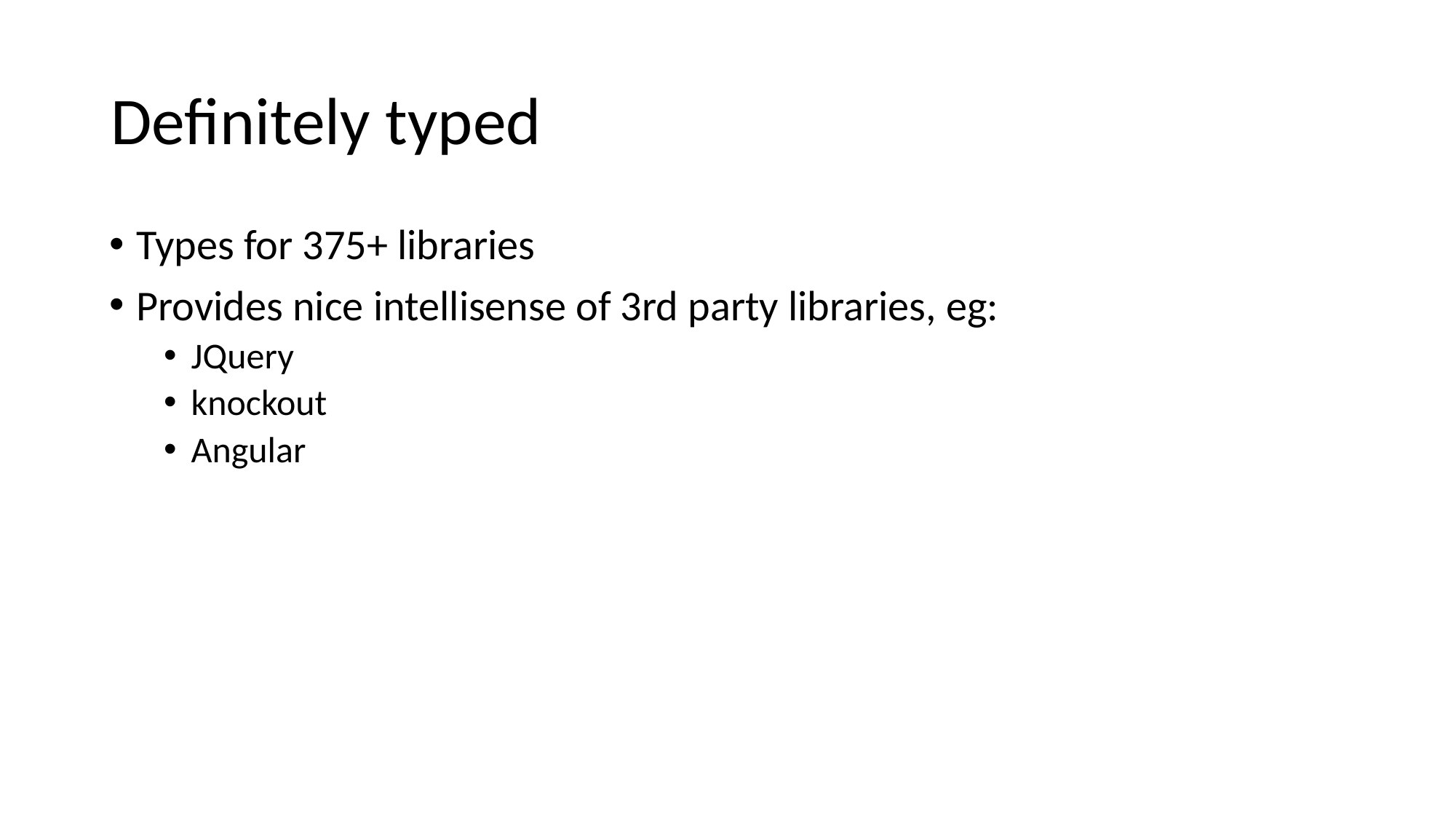

# Definitely typed
Types for 375+ libraries
Provides nice intellisense of 3rd party libraries, eg:
JQuery
knockout
Angular